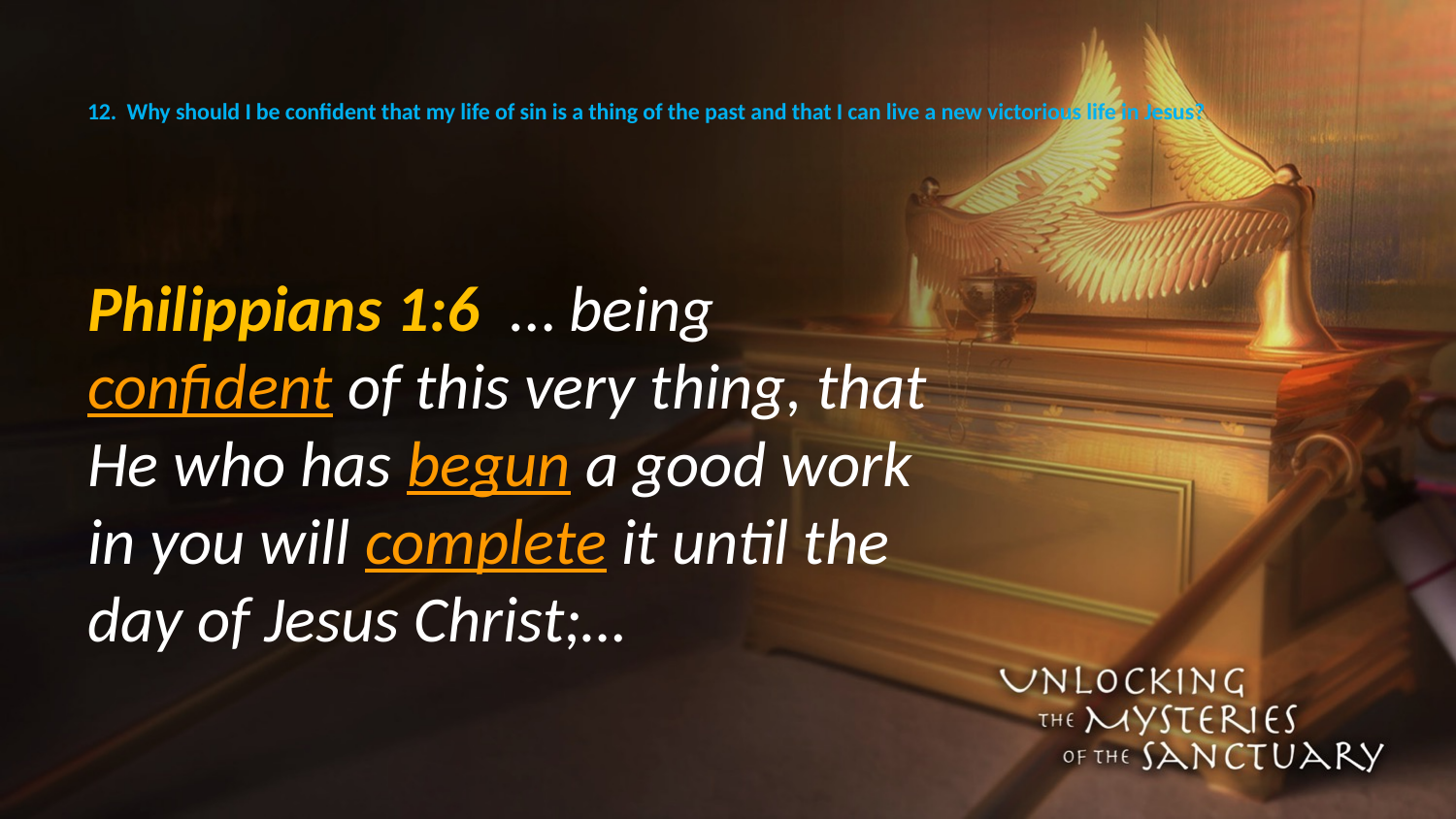

# 12.  Why should I be confident that my life of sin is a thing of the past and that I can live a new victorious life in Jesus?

Philippians 1:6  … being confident of this very thing, that He who has begun a good work in you will complete it until the day of Jesus Christ;…